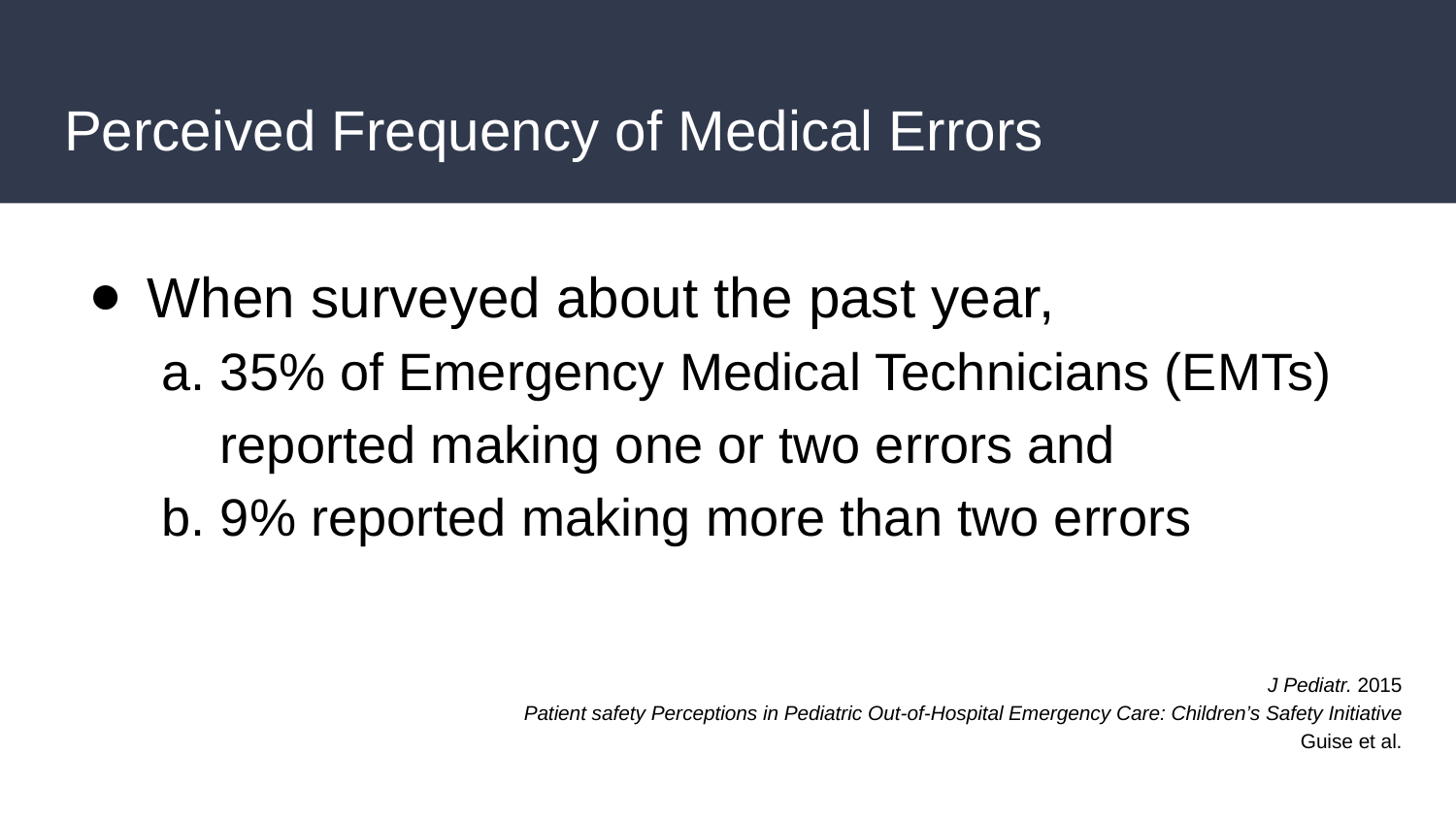

# Perceived Frequency of Medical Errors
When surveyed about the past year,
35% of Emergency Medical Technicians (EMTs) reported making one or two errors and
9% reported making more than two errors

J Pediatr. 2015
Patient safety Perceptions in Pediatric Out-of-Hospital Emergency Care: Children’s Safety Initiative
Guise et al.